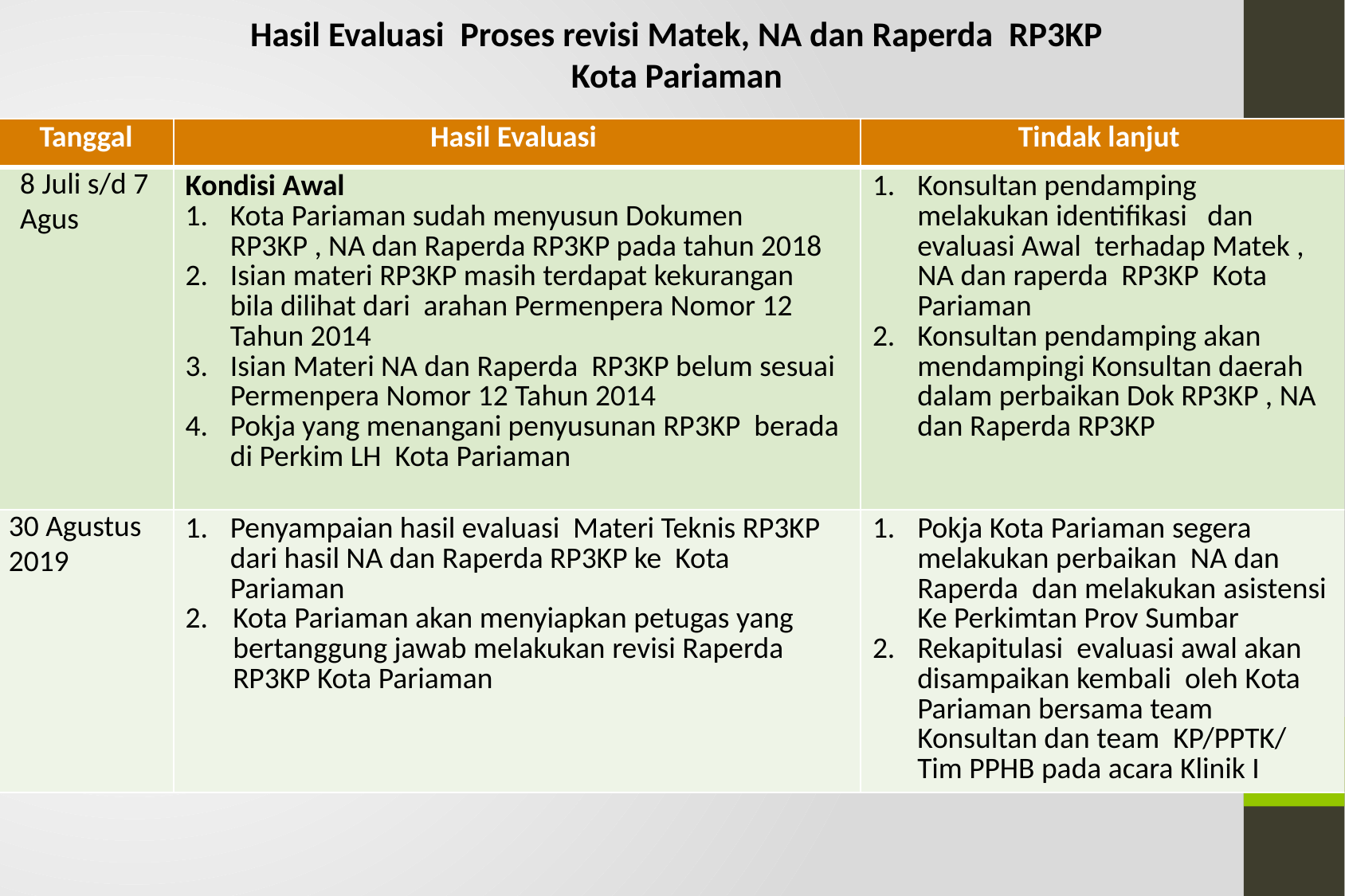

Hasil Evaluasi  Proses revisi Matek, NA dan Raperda  RP3KP
Kota Pariaman

| Tanggal | Hasil Evaluasi | Tindak lanjut |
| --- | --- | --- |
| 8 Juli s/d 7 Agus | Kondisi Awal Kota Pariaman sudah menyusun Dokumen RP3KP , NA dan Raperda RP3KP pada tahun 2018 Isian materi RP3KP masih terdapat kekurangan bila dilihat dari arahan Permenpera Nomor 12 Tahun 2014 Isian Materi NA dan Raperda RP3KP belum sesuai Permenpera Nomor 12 Tahun 2014 Pokja yang menangani penyusunan RP3KP berada di Perkim LH Kota Pariaman | Konsultan pendamping melakukan identifikasi dan evaluasi Awal terhadap Matek , NA dan raperda RP3KP Kota Pariaman Konsultan pendamping akan mendampingi Konsultan daerah dalam perbaikan Dok RP3KP , NA dan Raperda RP3KP |
| 30 Agustus 2019 | Penyampaian hasil evaluasi Materi Teknis RP3KP dari hasil NA dan Raperda RP3KP ke Kota Pariaman Kota Pariaman akan menyiapkan petugas yang bertanggung jawab melakukan revisi Raperda RP3KP Kota Pariaman | Pokja Kota Pariaman segera melakukan perbaikan NA dan Raperda dan melakukan asistensi Ke Perkimtan Prov Sumbar Rekapitulasi evaluasi awal akan disampaikan kembali oleh Kota Pariaman bersama team Konsultan dan team KP/PPTK/ Tim PPHB pada acara Klinik I |